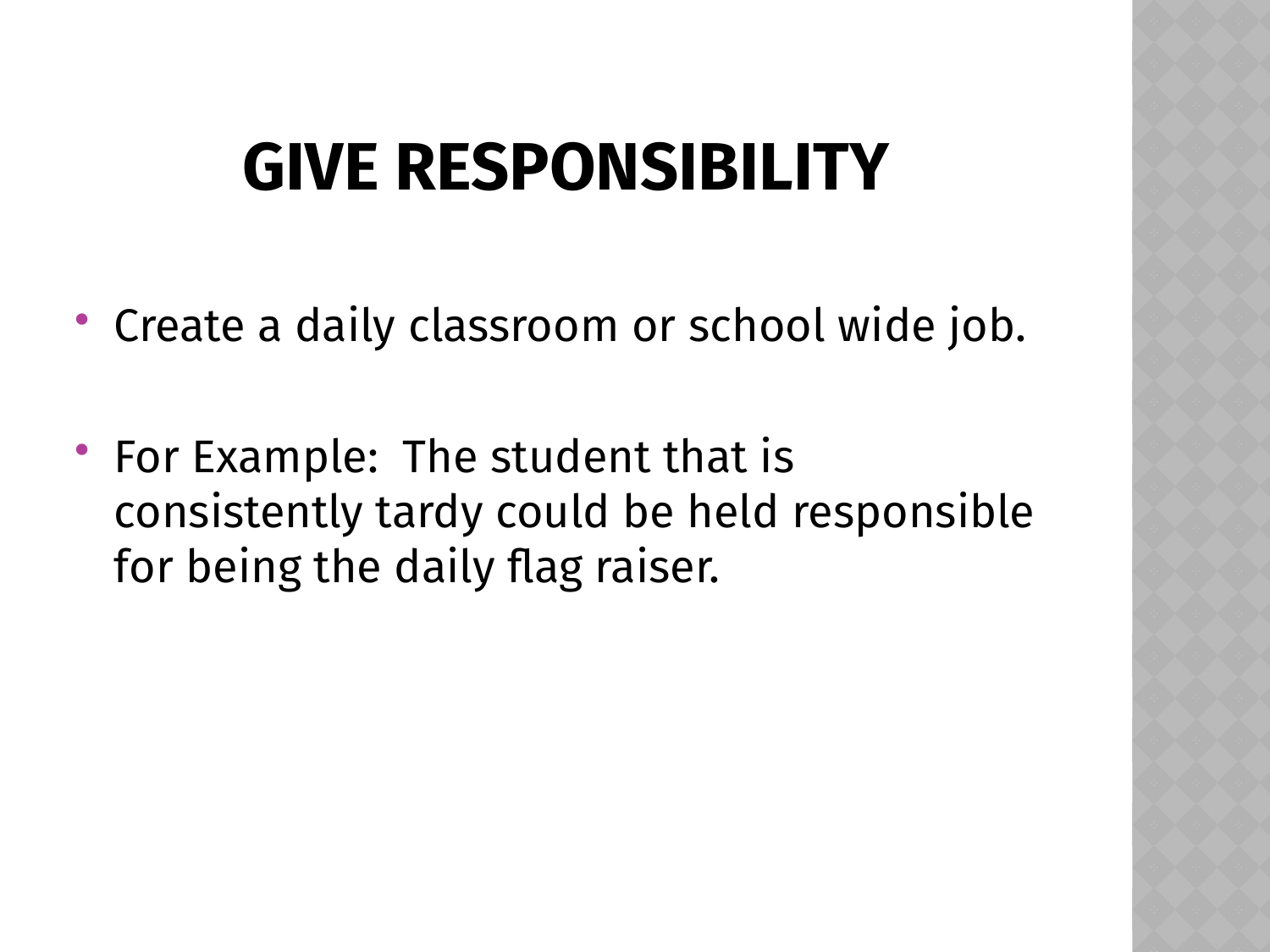

# GIVE RESPONSIBILITY

Create a daily classroom or school wide job.

For Example:  The student that is consistently tardy could be held responsible for being the daily flag raiser.